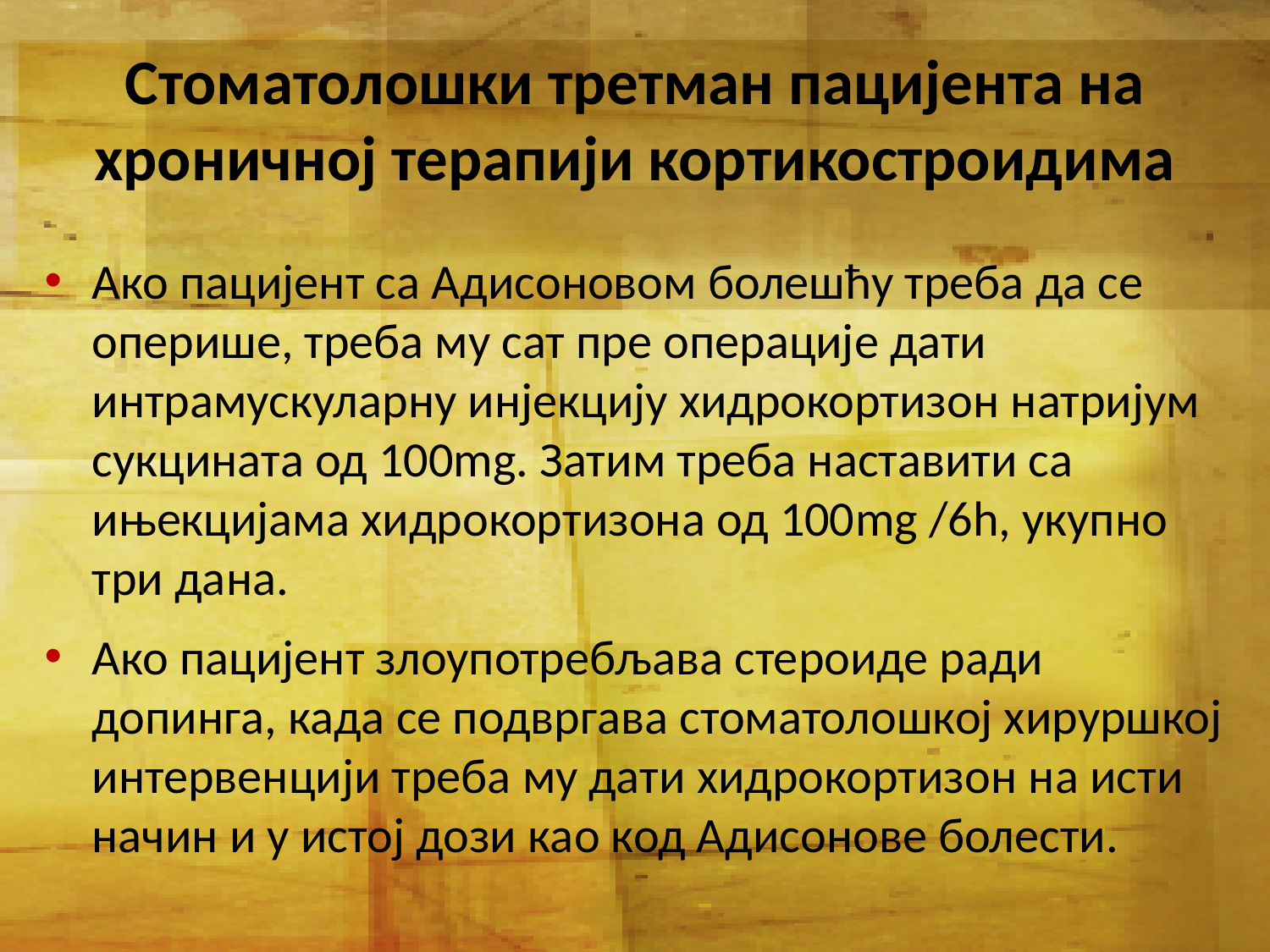

# Стоматолошки третман пацијента на хроничној терапији кортикостроидима
Ако пацијент са Адисоновом болешћу треба да се оперише, треба му сат пре операције дати интрамускуларну инјекцију хидрокортизон натријум сукцината од 100mg. Затим треба наставити са ињекцијама хидрокортизона од 100mg /6h, укупно три дана.
Ако пацијент злоупотребљава стероиде ради допинга, када се подвргава стоматолошкој хируршкој интервенцији треба му дати хидрокортизон на исти начин и у истој дози као код Адисонове болести.